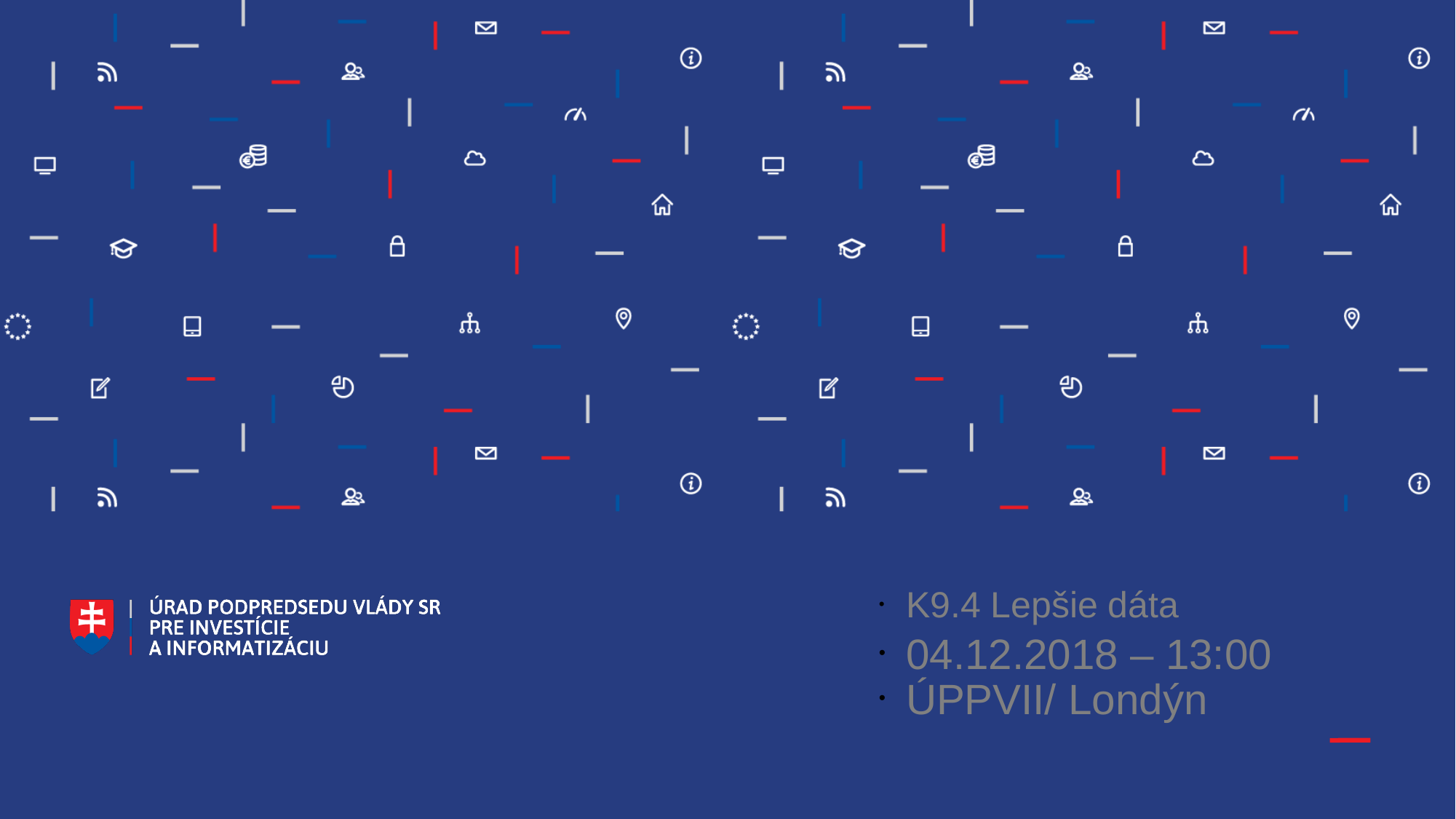

K9.4 Lepšie dáta
04.12.2018 – 13:00
ÚPPVII/ Londýn